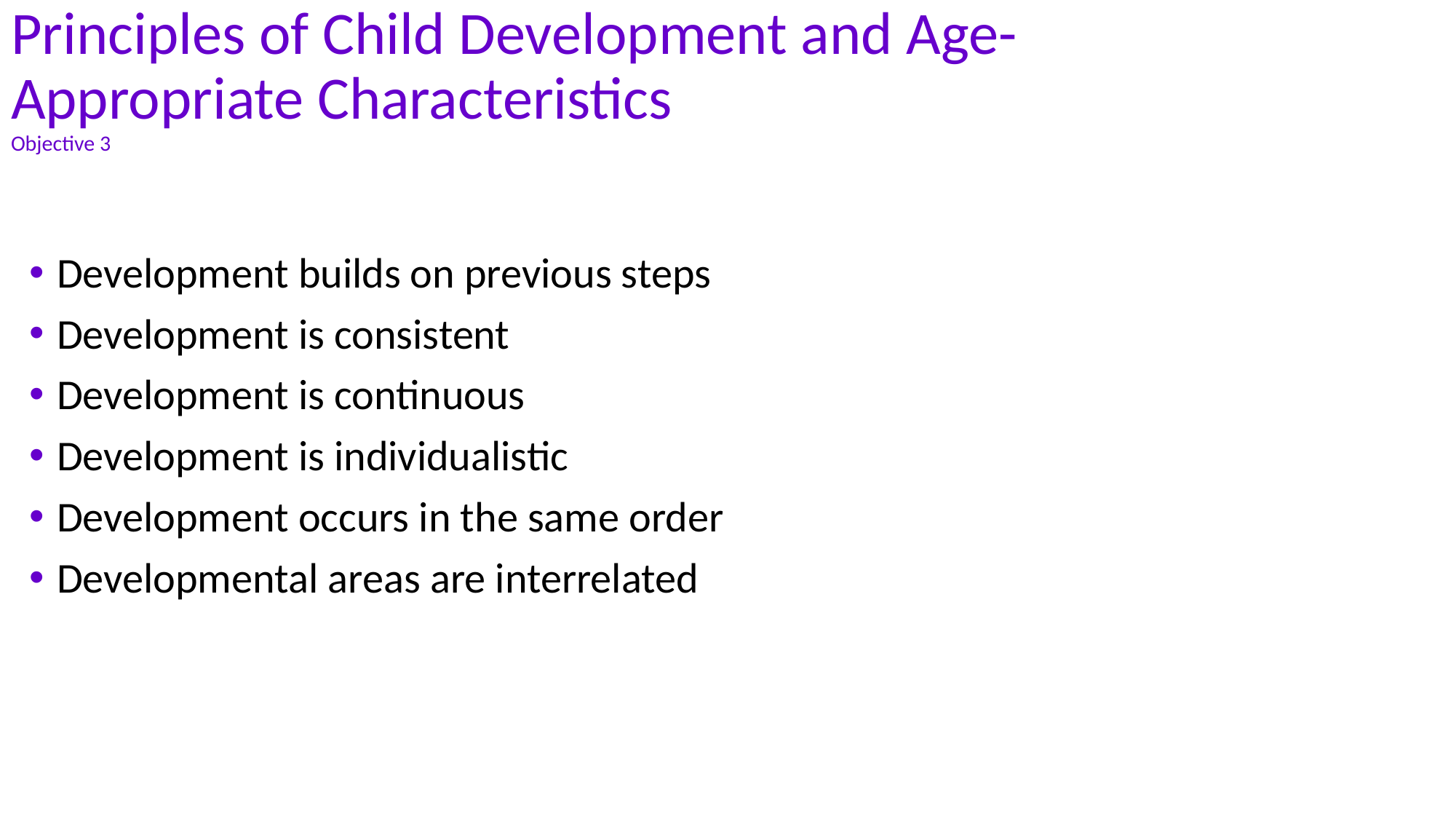

# Principles of Child Development and Age-Appropriate Characteristics Objective 3
Development builds on previous steps
Development is consistent
Development is continuous
Development is individualistic
Development occurs in the same order
Developmental areas are interrelated